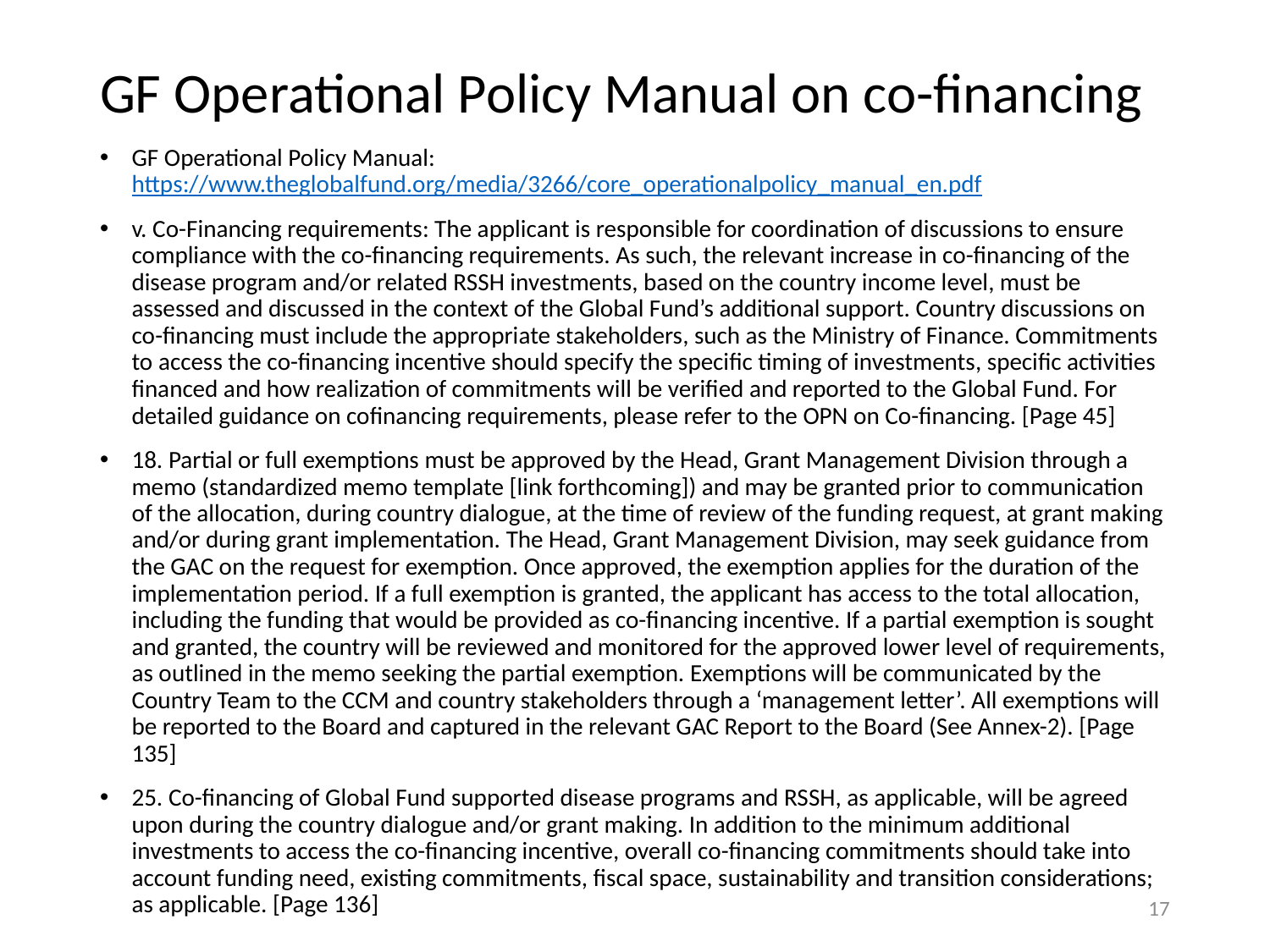

# GF Operational Policy Manual on co-financing
GF Operational Policy Manual:  https://www.theglobalfund.org/media/3266/core_operationalpolicy_manual_en.pdf
v. Co-Financing requirements: The applicant is responsible for coordination of discussions to ensure compliance with the co-financing requirements. As such, the relevant increase in co-financing of the disease program and/or related RSSH investments, based on the country income level, must be assessed and discussed in the context of the Global Fund’s additional support. Country discussions on co-financing must include the appropriate stakeholders, such as the Ministry of Finance. Commitments to access the co-financing incentive should specify the specific timing of investments, specific activities financed and how realization of commitments will be verified and reported to the Global Fund. For detailed guidance on cofinancing requirements, please refer to the OPN on Co-financing. [Page 45]
18. Partial or full exemptions must be approved by the Head, Grant Management Division through a memo (standardized memo template [link forthcoming]) and may be granted prior to communication of the allocation, during country dialogue, at the time of review of the funding request, at grant making and/or during grant implementation. The Head, Grant Management Division, may seek guidance from the GAC on the request for exemption. Once approved, the exemption applies for the duration of the implementation period. If a full exemption is granted, the applicant has access to the total allocation, including the funding that would be provided as co-financing incentive. If a partial exemption is sought and granted, the country will be reviewed and monitored for the approved lower level of requirements, as outlined in the memo seeking the partial exemption. Exemptions will be communicated by the Country Team to the CCM and country stakeholders through a ‘management letter’. All exemptions will be reported to the Board and captured in the relevant GAC Report to the Board (See Annex-2). [Page 135]
25. Co-financing of Global Fund supported disease programs and RSSH, as applicable, will be agreed upon during the country dialogue and/or grant making. In addition to the minimum additional investments to access the co-financing incentive, overall co-financing commitments should take into account funding need, existing commitments, fiscal space, sustainability and transition considerations; as applicable. [Page 136]

17